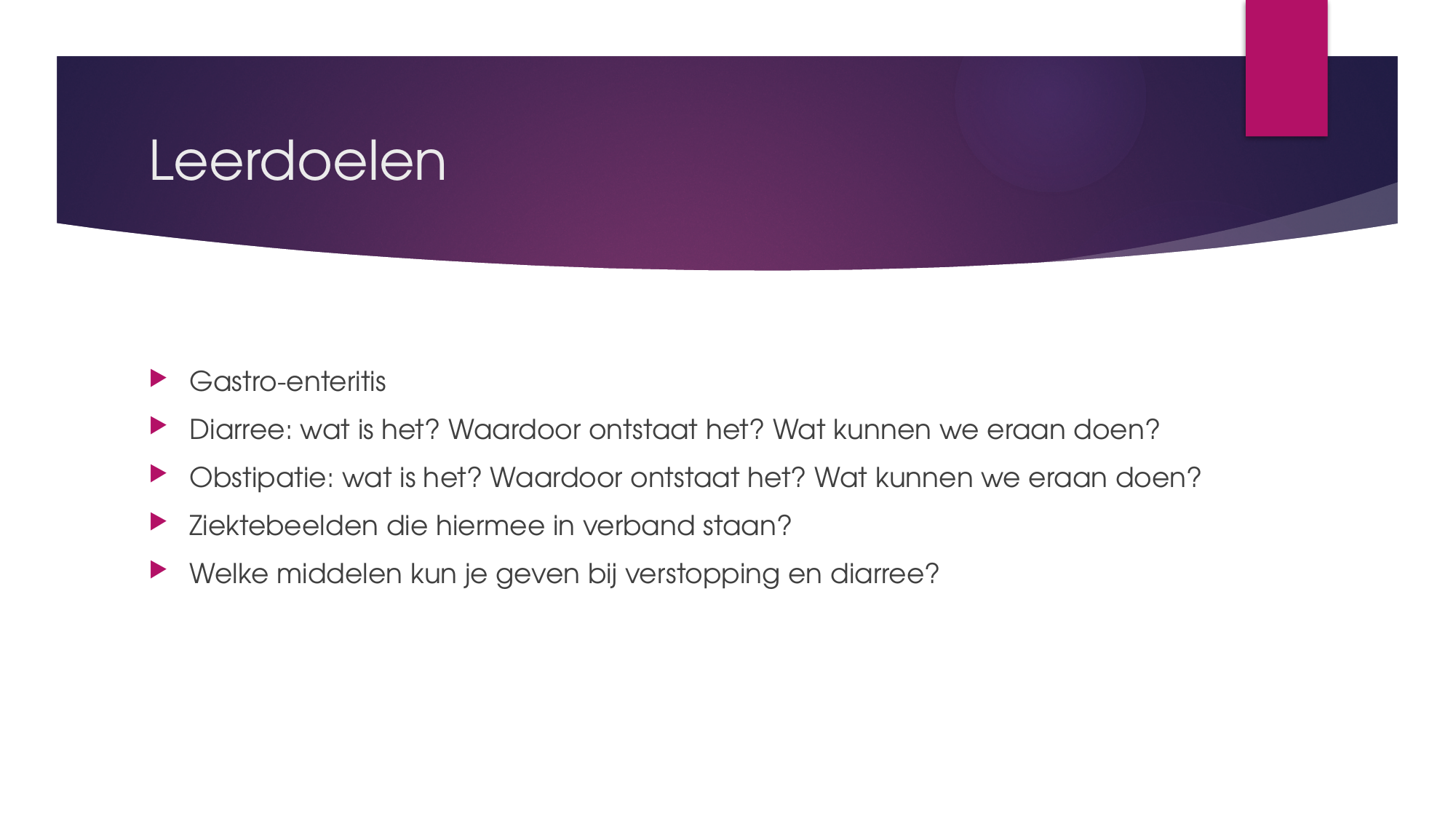

# Leerdoelen

Gastro-enteritis
Diarree: wat is het? Waardoor ontstaat het? Wat kunnen we eraan doen?
Obstipatie: wat is het? Waardoor ontstaat het? Wat kunnen we eraan doen?
Ziektebeelden die hiermee in verband staan?
Welke middelen kun je geven bij verstopping en diarree?